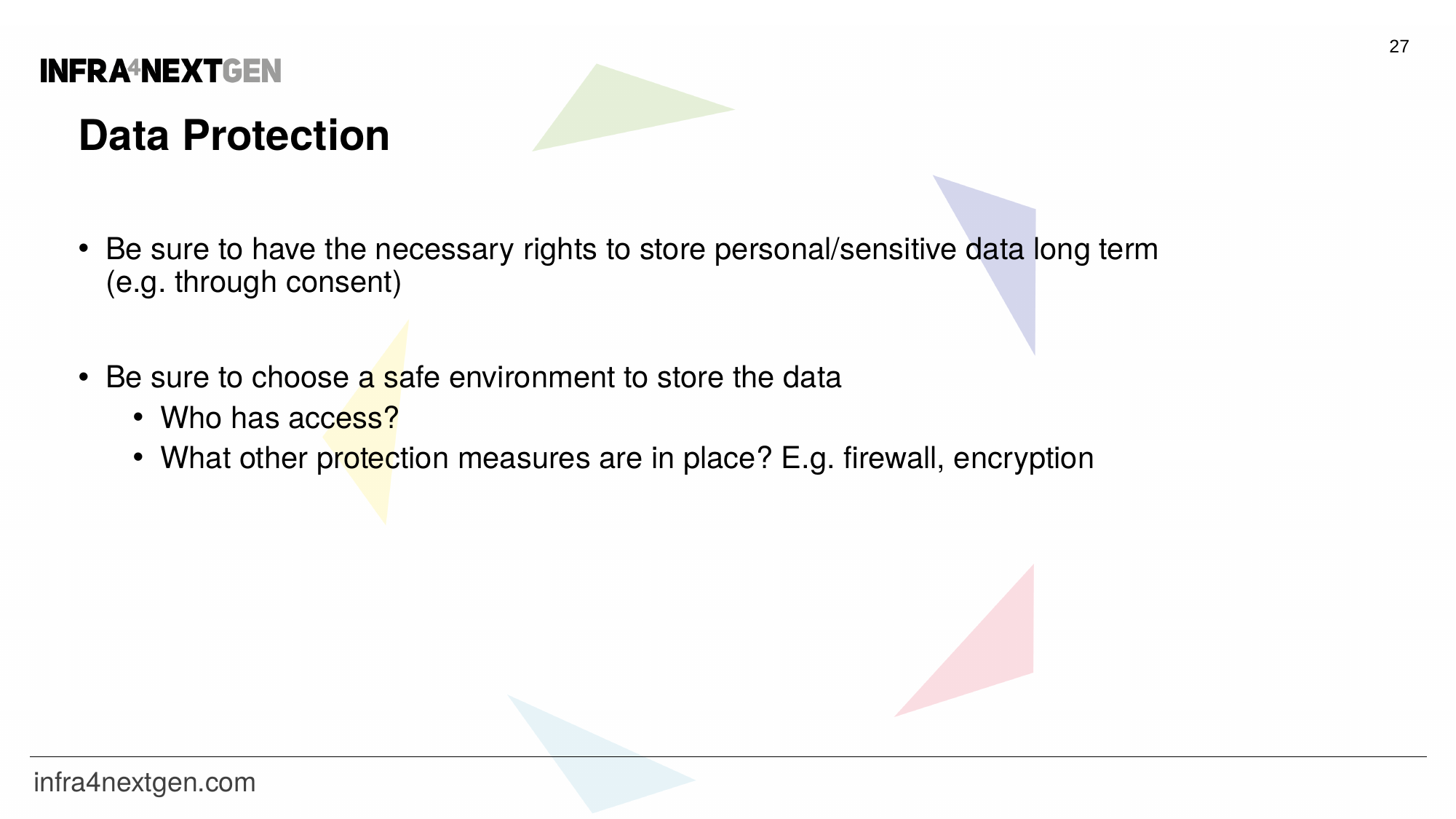

27
# Data Protection
Be sure to have the necessary rights to store personal/sensitive data long term
(e.g. through consent)

Be sure to choose a safe environment to store the data
Who has access?
What other protection measures are in place? E.g. firewall, encryption

infra4nextgen.com